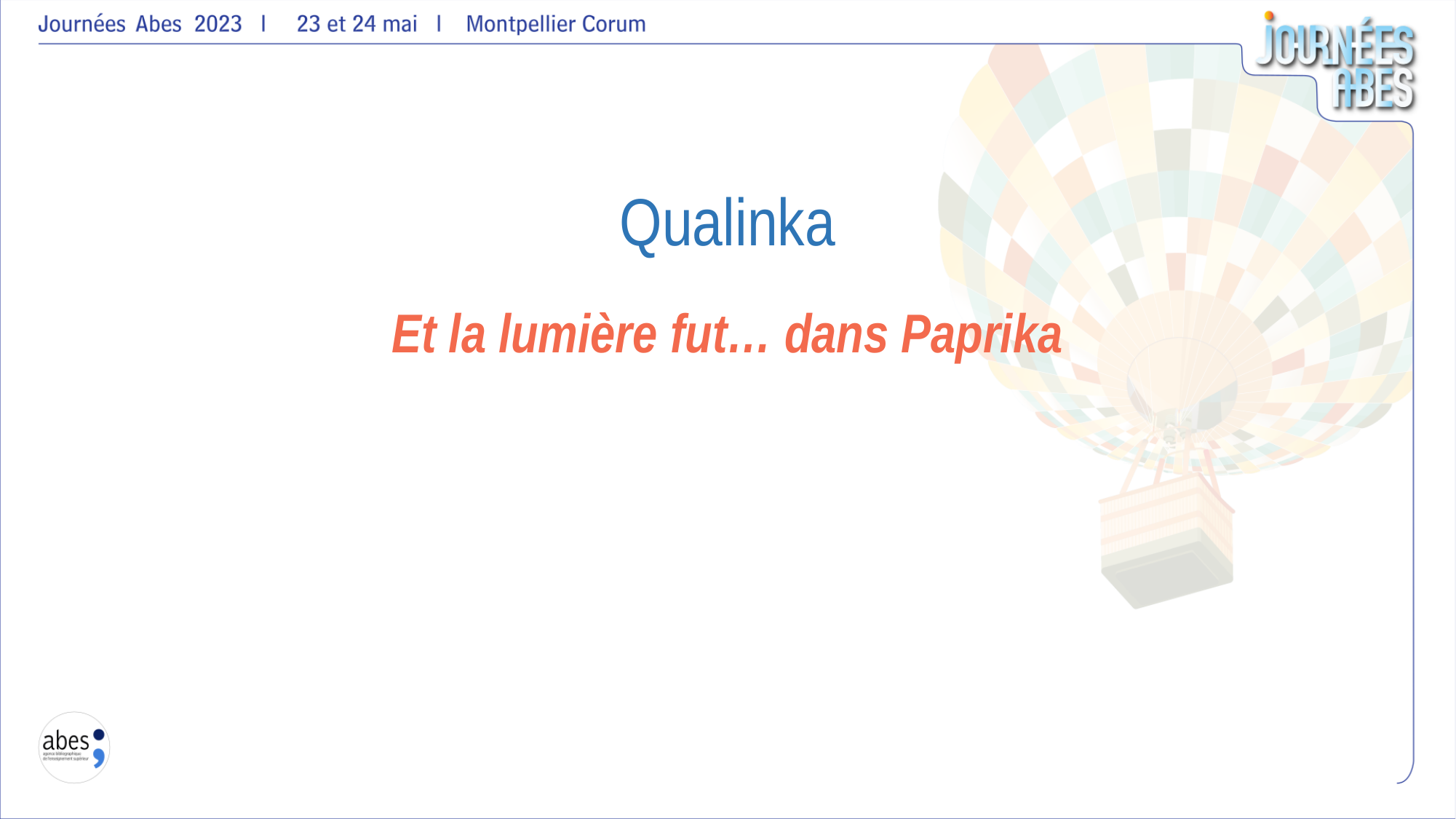

# Qualinka
Et la lumière fut… dans Paprika